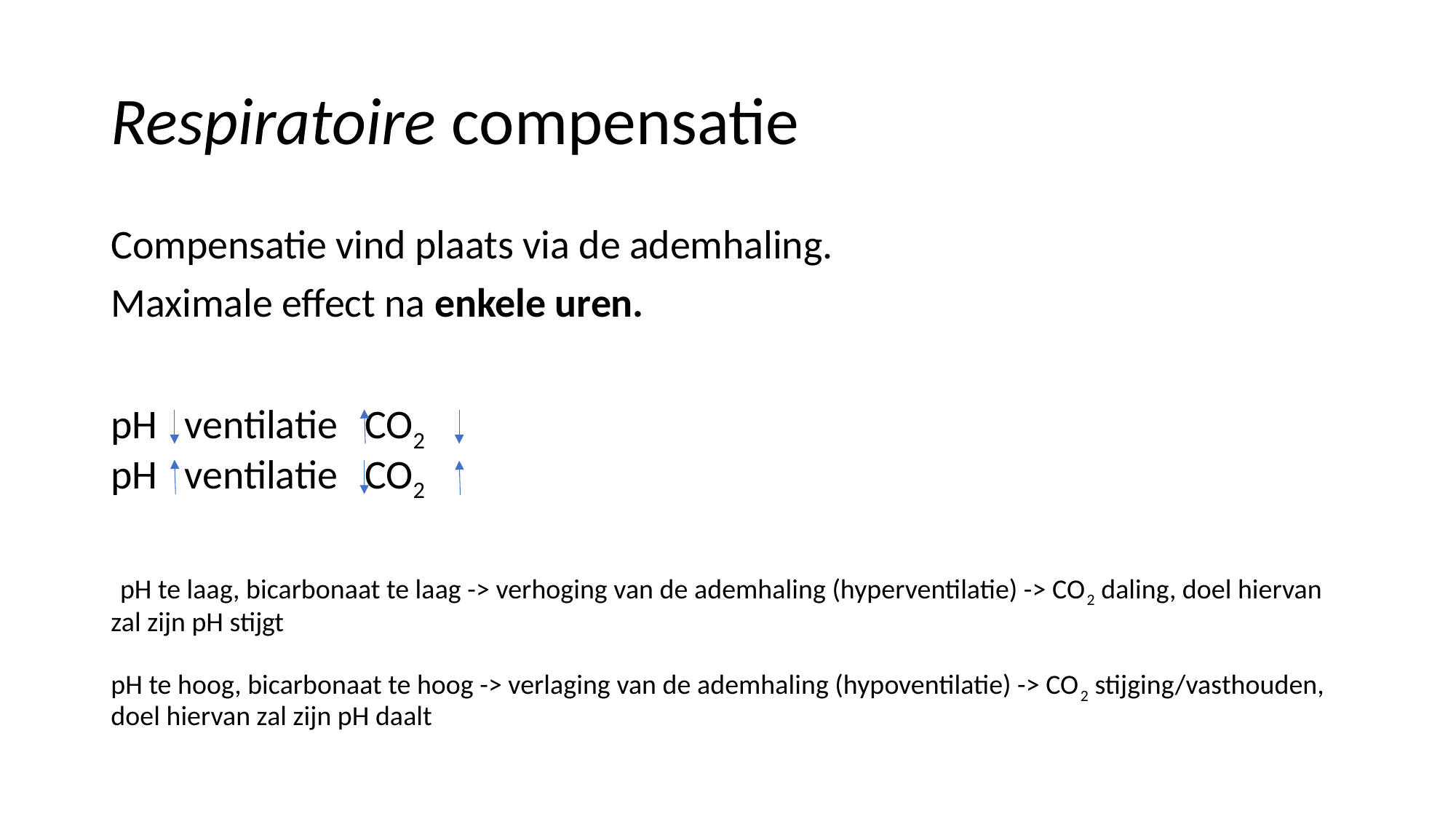

# Respiratoire compensatie
Compensatie vind plaats via de ademhaling.
Maximale effect na enkele uren.

pH   ventilatie   CO2
pH   ventilatie   CO2

 pH te laag, bicarbonaat te laag -> verhoging van de ademhaling (hyperventilatie) -> CO2 daling, doel hiervan zal zijn pH stijgt
pH te hoog, bicarbonaat te hoog -> verlaging van de ademhaling (hypoventilatie) -> CO2 stijging/vasthouden, doel hiervan zal zijn pH daalt